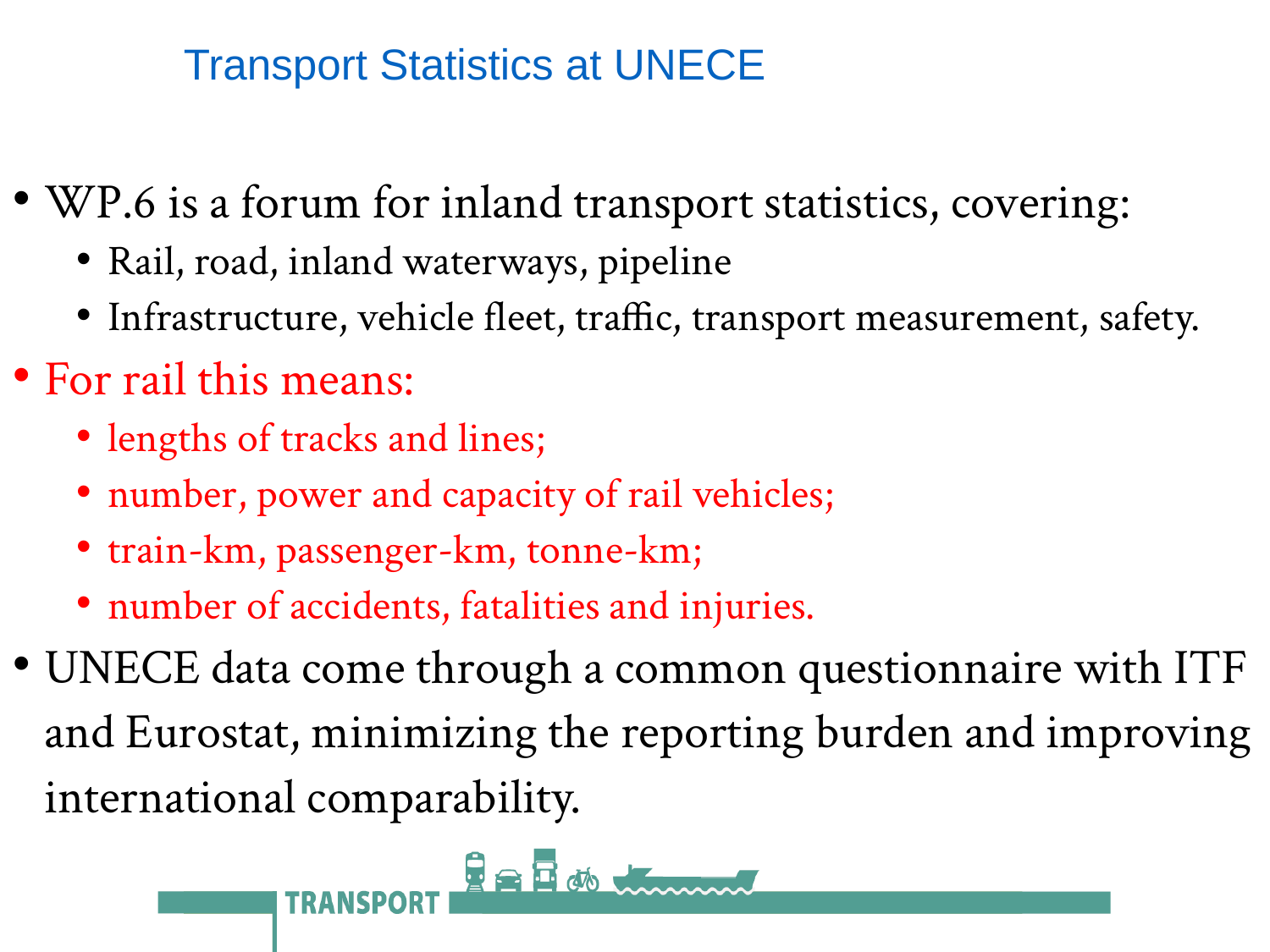

# Transport Statistics at UNECE
WP.6 is a forum for inland transport statistics, covering:
Rail, road, inland waterways, pipeline
Infrastructure, vehicle fleet, traffic, transport measurement, safety.
For rail this means:
lengths of tracks and lines;
number, power and capacity of rail vehicles;
train-km, passenger-km, tonne-km;
number of accidents, fatalities and injuries.
UNECE data come through a common questionnaire with ITF and Eurostat, minimizing the reporting burden and improving international comparability.